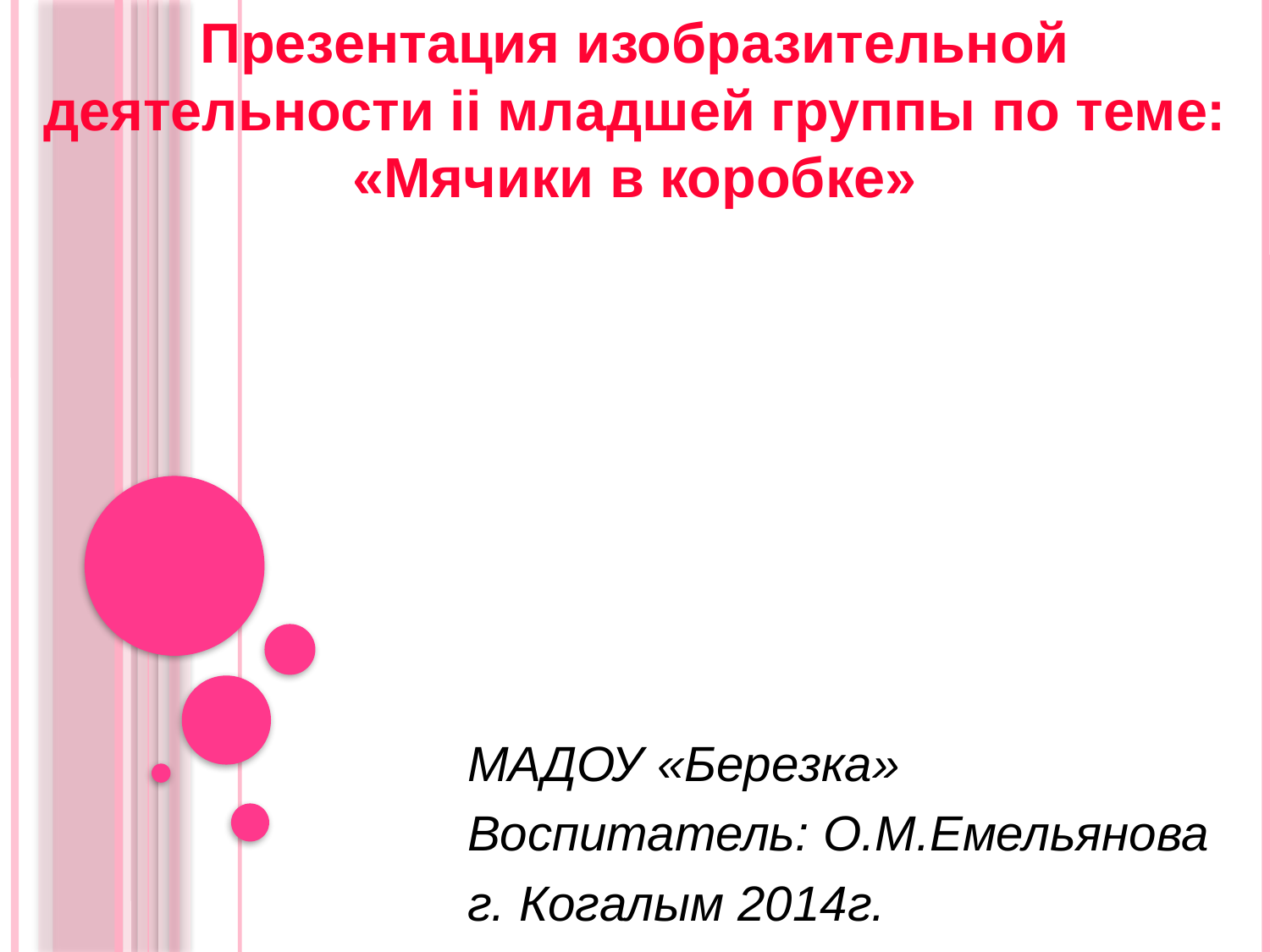

Презентация изобразительной деятельности ii младшей группы по теме: «Мячики в коробке»
МАДОУ «Березка»
Воспитатель: О.М.Емельянова
г. Когалым 2014г.